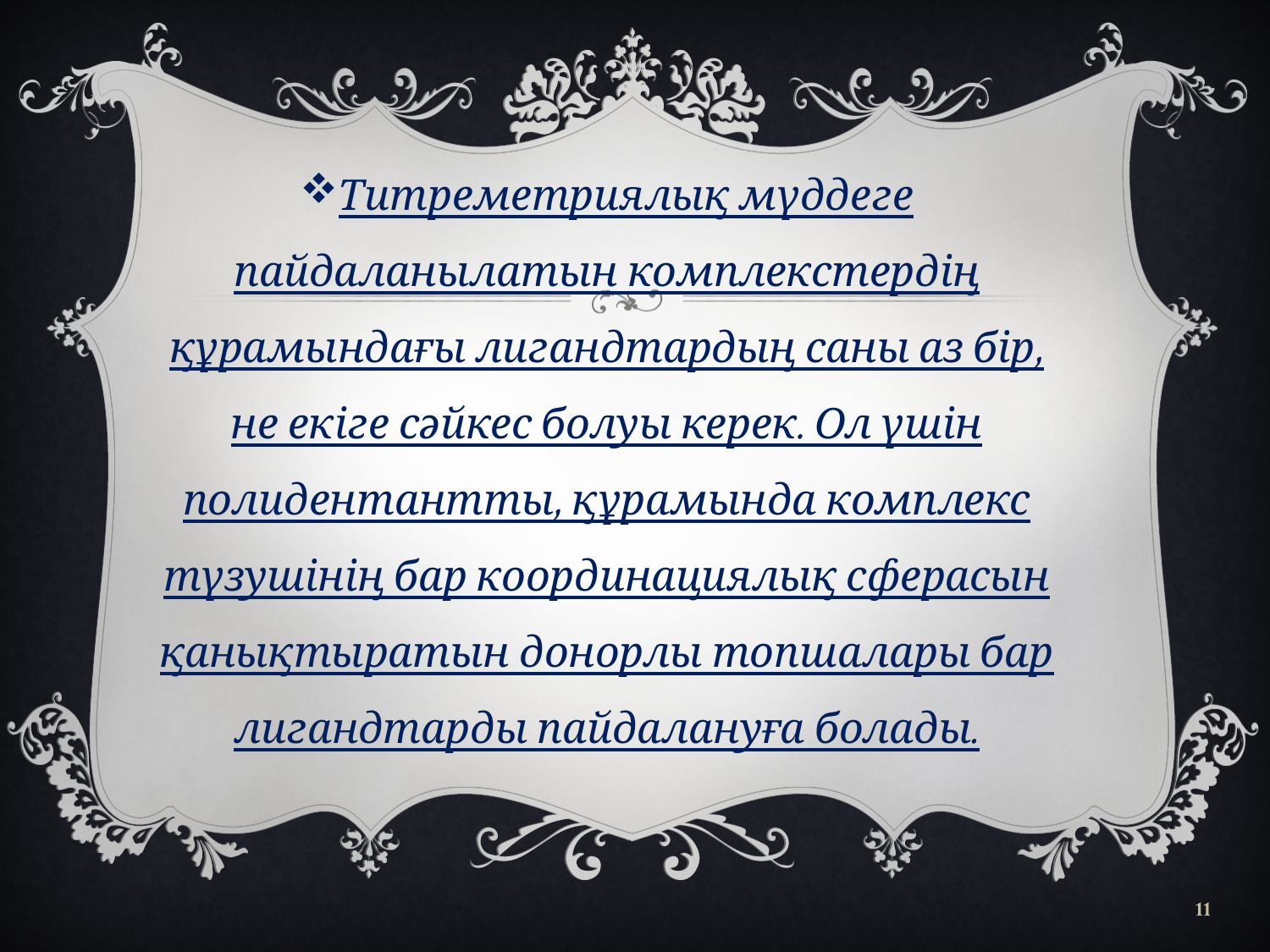

Титреметриялық мүддеге пайдаланылатын комплекстердің құрамындағы лигандтардың саны аз бір, не екіге сәйкес болуы керек. Ол үшін полидентантты, құрамында комплекс түзушінің бар координациялық сферасын қанықтыратын донорлы топшалары бар лигандтарды пайдалануға болады.
11